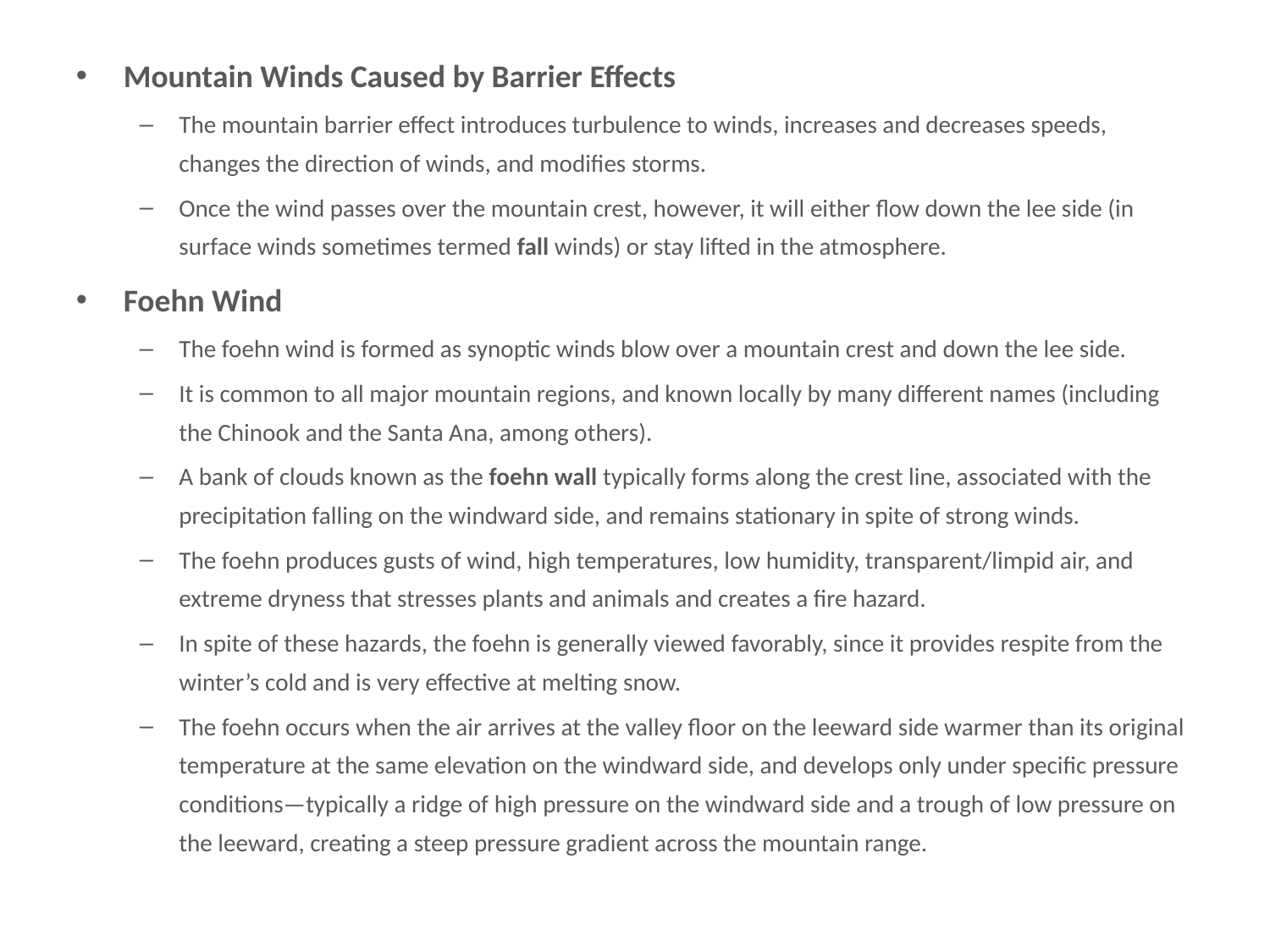

# Mountain Winds Caused by Barrier Effects
Mountain Winds Caused by Barrier Effects
The mountain barrier effect introduces turbulence to winds, increases and decreases speeds, changes the direction of winds, and modifies storms.
Once the wind passes over the mountain crest, however, it will either flow down the lee side (in surface winds sometimes termed fall winds) or stay lifted in the atmosphere.
Foehn Wind
The foehn wind is formed as synoptic winds blow over a mountain crest and down the lee side.
It is common to all major mountain regions, and known locally by many different names (including the Chinook and the Santa Ana, among others).
A bank of clouds known as the foehn wall typically forms along the crest line, associated with the precipitation falling on the windward side, and remains stationary in spite of strong winds.
The foehn produces gusts of wind, high temperatures, low humidity, transparent/limpid air, and extreme dryness that stresses plants and animals and creates a fire hazard.
In spite of these hazards, the foehn is generally viewed favorably, since it provides respite from the winter’s cold and is very effective at melting snow.
The foehn occurs when the air arrives at the valley floor on the leeward side warmer than its original temperature at the same elevation on the windward side, and develops only under specific pressure conditions—typically a ridge of high pressure on the windward side and a trough of low pressure on the leeward, creating a steep pressure gradient across the mountain range.